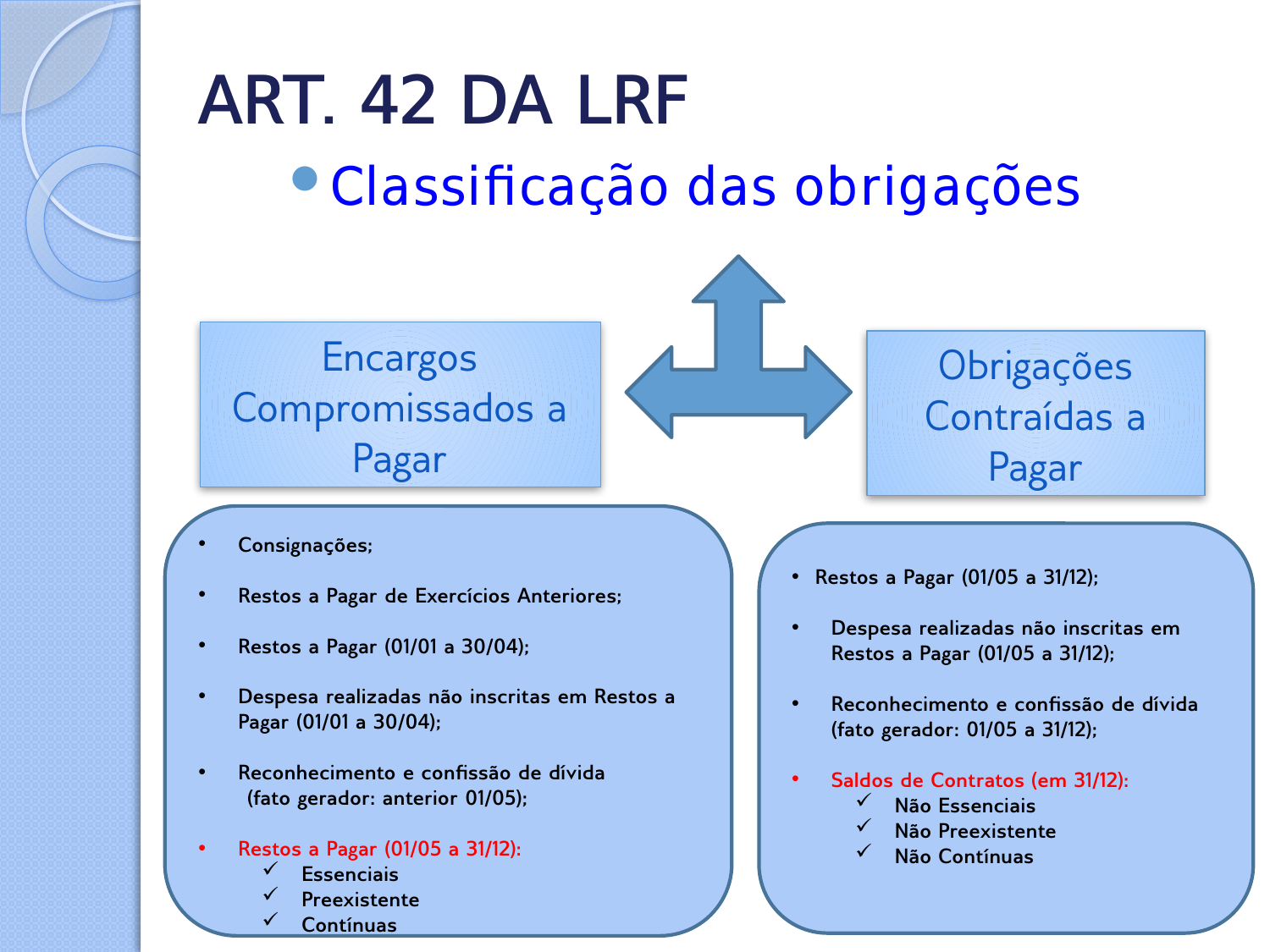

# ART. 42 DA LRF
Classificação das obrigações

Encargos Compromissados a Pagar
Obrigações Contraídas a Pagar

Consignações;

Restos a Pagar de Exercícios Anteriores;

Restos a Pagar (01/01 a 30/04);

Despesa realizadas não inscritas em Restos a Pagar (01/01 a 30/04);

Reconhecimento e confissão de dívida
       (fato gerador: anterior 01/05);

Restos a Pagar (01/05 a 31/12):
Essenciais
Preexistente
Contínuas
Restos a Pagar (01/05 a 31/12);

Despesa realizadas não inscritas em Restos a Pagar (01/05 a 31/12);

Reconhecimento e confissão de dívida (fato gerador: 01/05 a 31/12);

Saldos de Contratos (em 31/12):
Não Essenciais
Não Preexistente
Não Contínuas